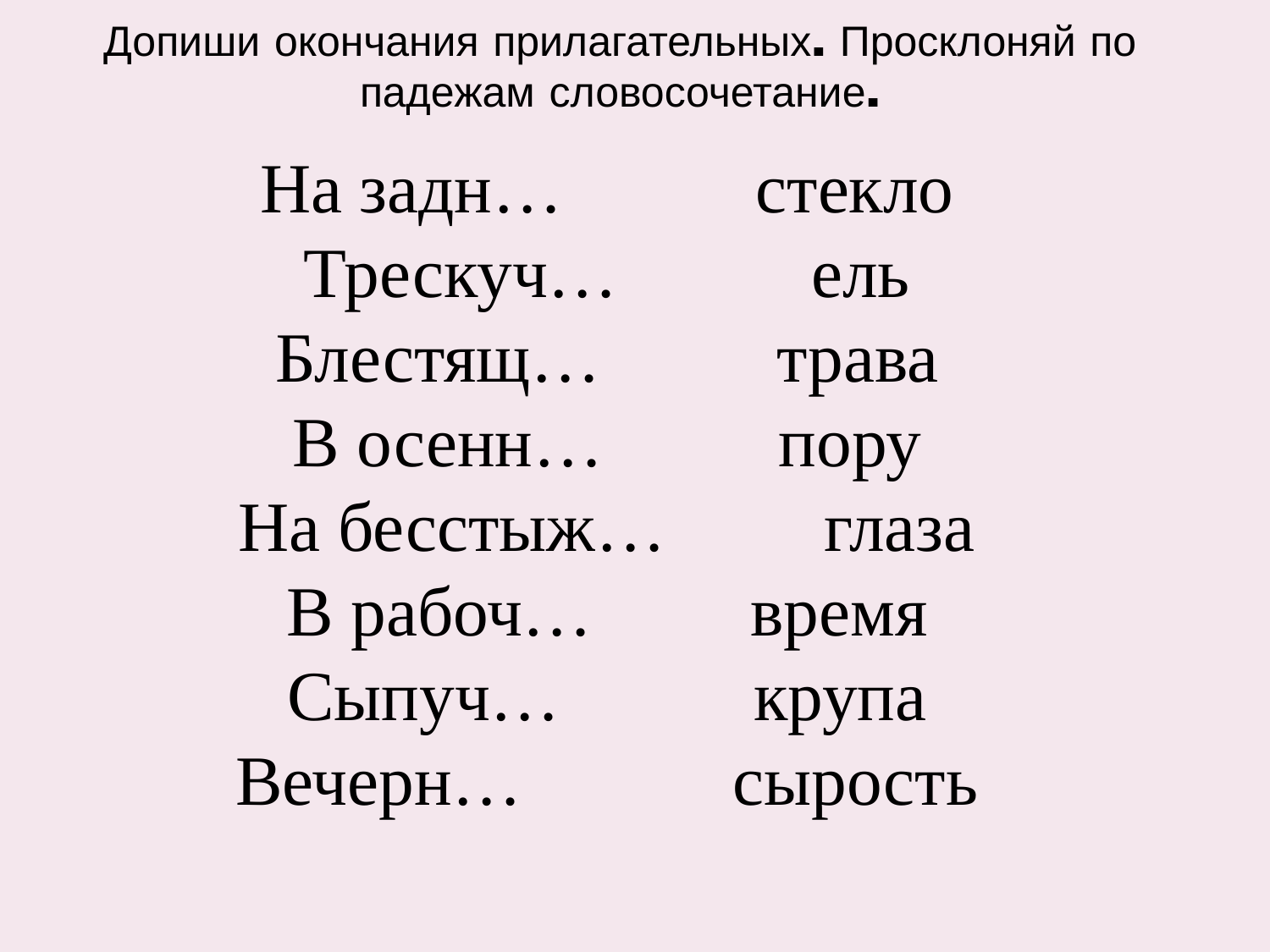

Допиши окончания прилагательных. Просклоняй по падежам словосочетание.

На задн…           стекло
Трескуч…           ель
Блестящ…          трава
В осенн…          пору
На бесстыж…         глаза
В рабоч…         время
Сыпуч…           крупа
Вечерн…            сырость